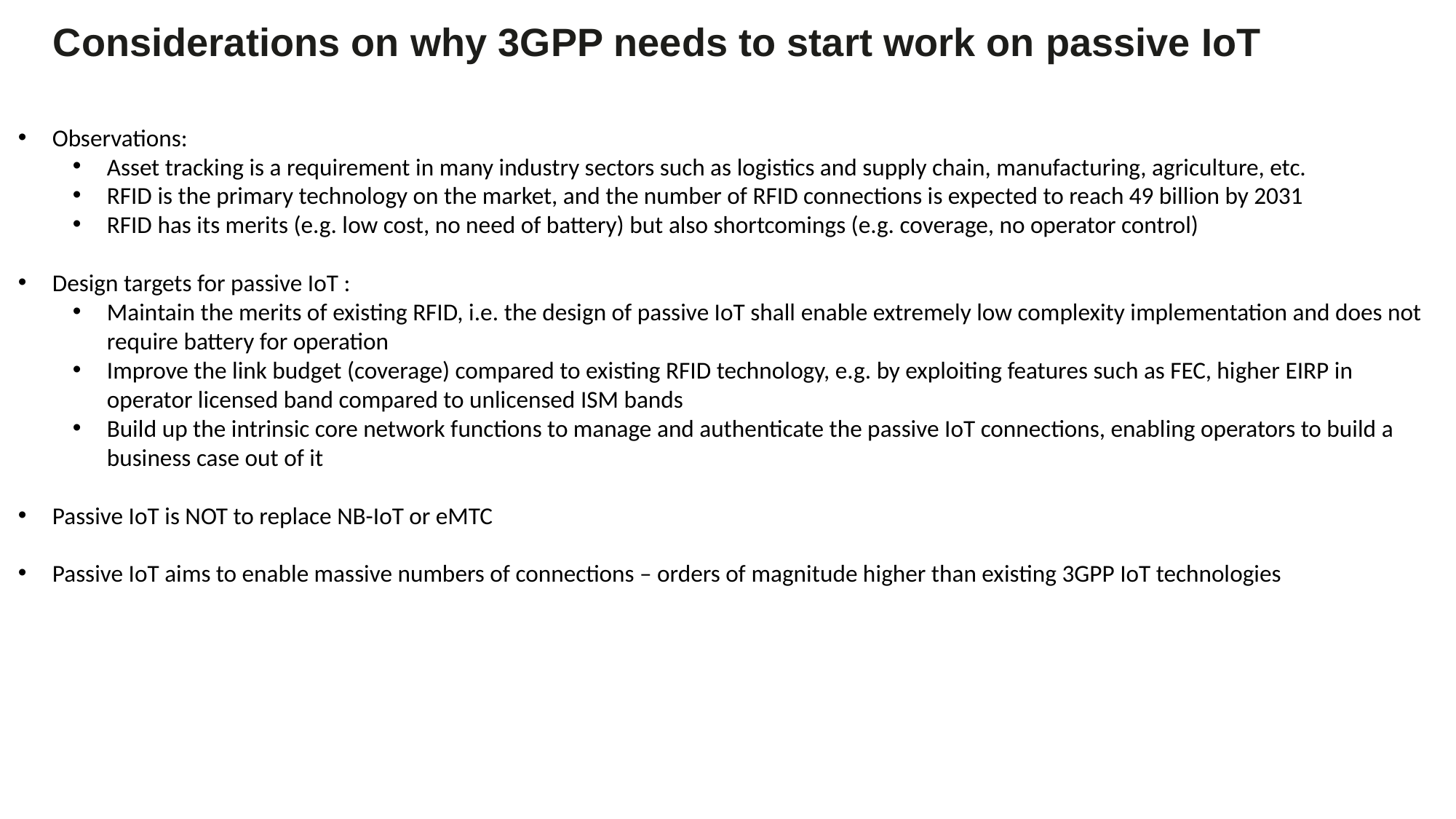

Considerations on why 3GPP needs to start work on passive IoT
Observations:
Asset tracking is a requirement in many industry sectors such as logistics and supply chain, manufacturing, agriculture, etc.
RFID is the primary technology on the market, and the number of RFID connections is expected to reach 49 billion by 2031
RFID has its merits (e.g. low cost, no need of battery) but also shortcomings (e.g. coverage, no operator control)

Design targets for passive IoT :
Maintain the merits of existing RFID, i.e. the design of passive IoT shall enable extremely low complexity implementation and does not require battery for operation
Improve the link budget (coverage) compared to existing RFID technology, e.g. by exploiting features such as FEC, higher EIRP in operator licensed band compared to unlicensed ISM bands
Build up the intrinsic core network functions to manage and authenticate the passive IoT connections, enabling operators to build a business case out of it

Passive IoT is NOT to replace NB-IoT or eMTC

Passive IoT aims to enable massive numbers of connections – orders of magnitude higher than existing 3GPP IoT technologies